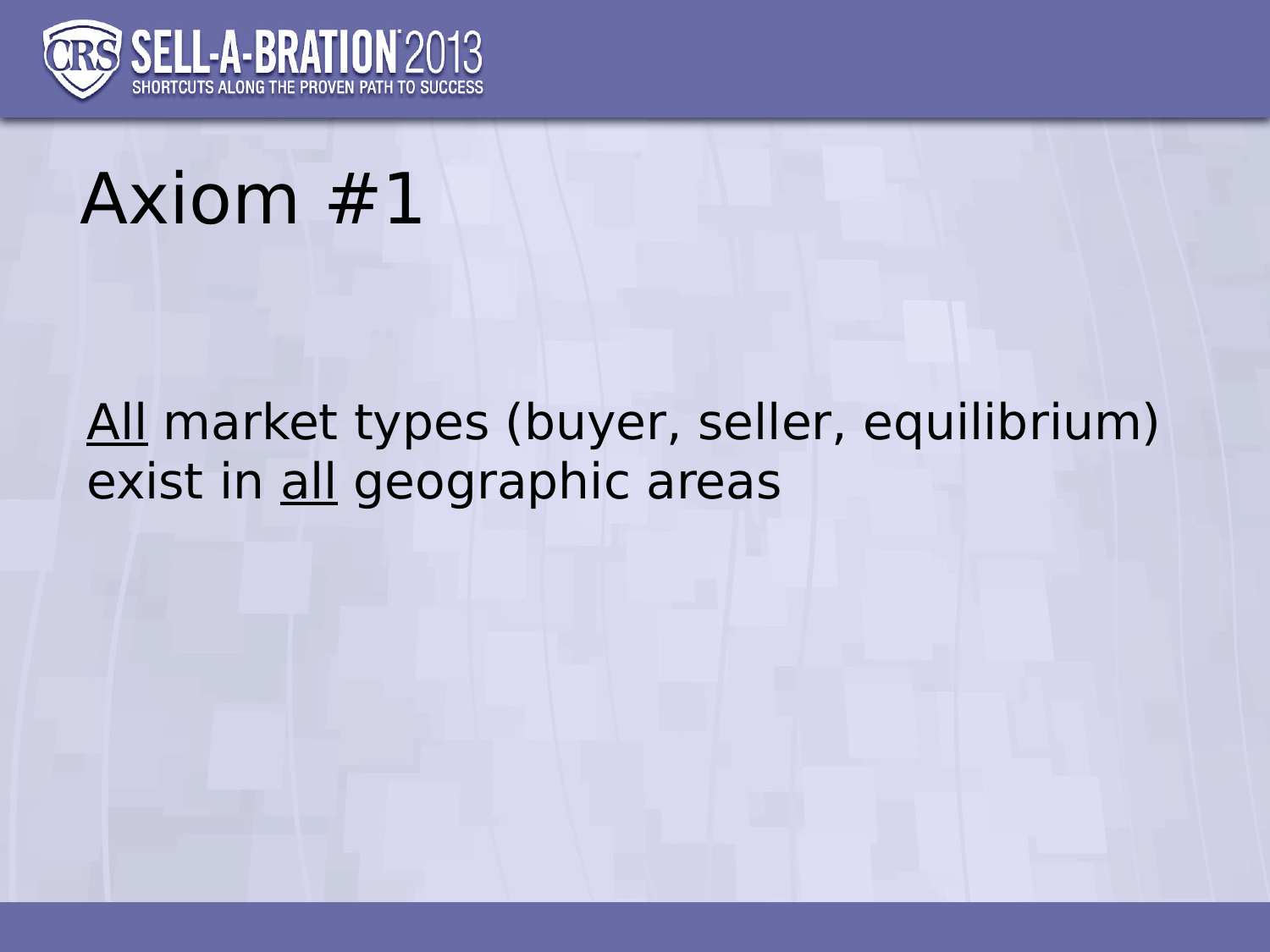

Axiom #1
All market types (buyer, seller, equilibrium) exist in all geographic areas